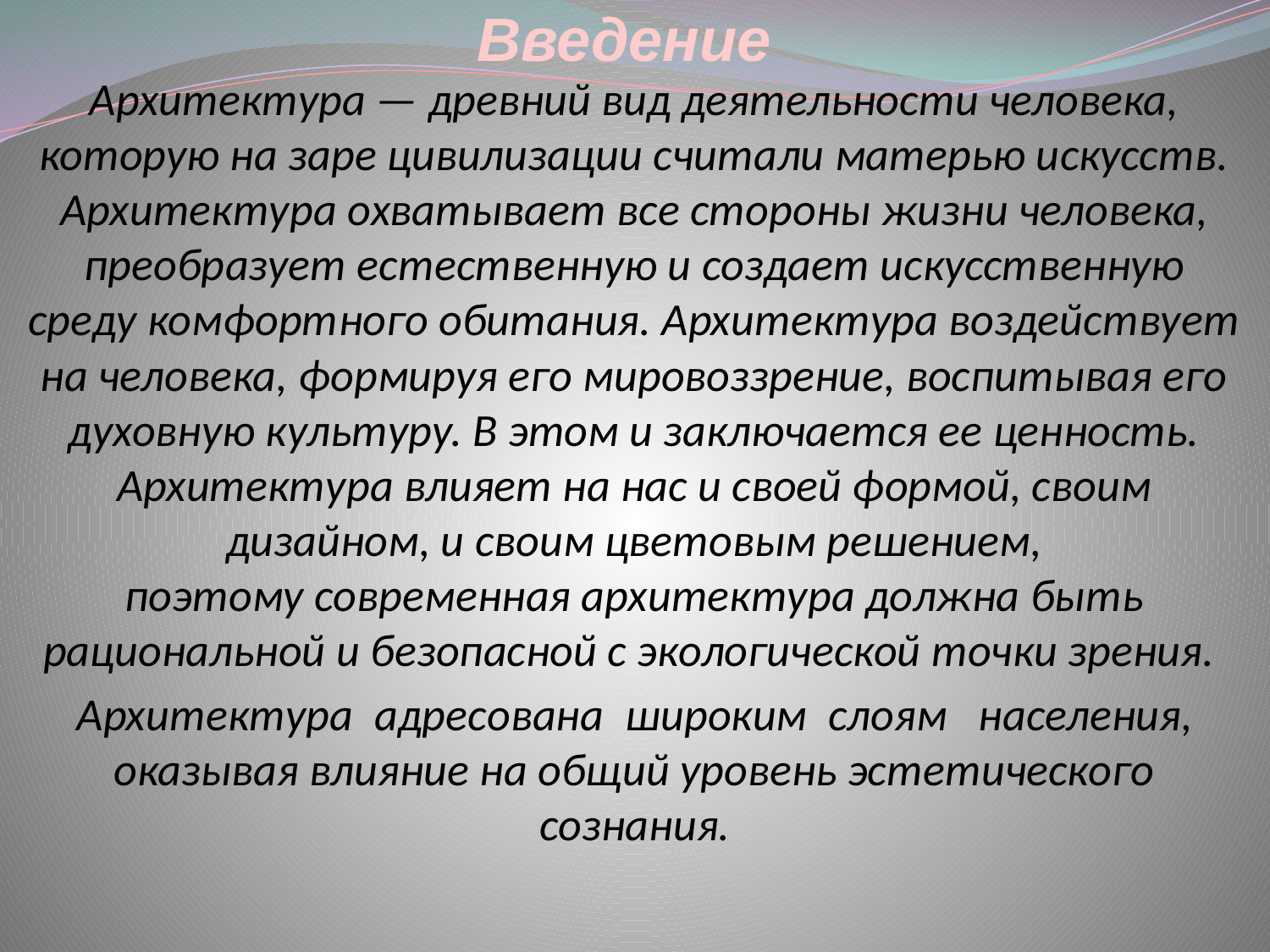

# Введение
Архитектура — древний вид деятельности человека, которую на заре цивилизации считали матерью искусств. Архитектура охватывает все стороны жизни человека, преобразует естественную и создает искусственную среду комфортного обитания. Архитектура воздействует на человека, формируя его мировоззрение, воспитывая его духовную культуру. В этом и заключается ее ценность. Архитектура влияет на нас и своей формой, своим дизайном, и своим цветовым решением, поэтому современная архитектура должна быть рациональной и безопасной с экологической точки зрения.
Архитектура  адресована  широким  слоям   населения, оказывая влияние на общий уровень эстетического сознания.